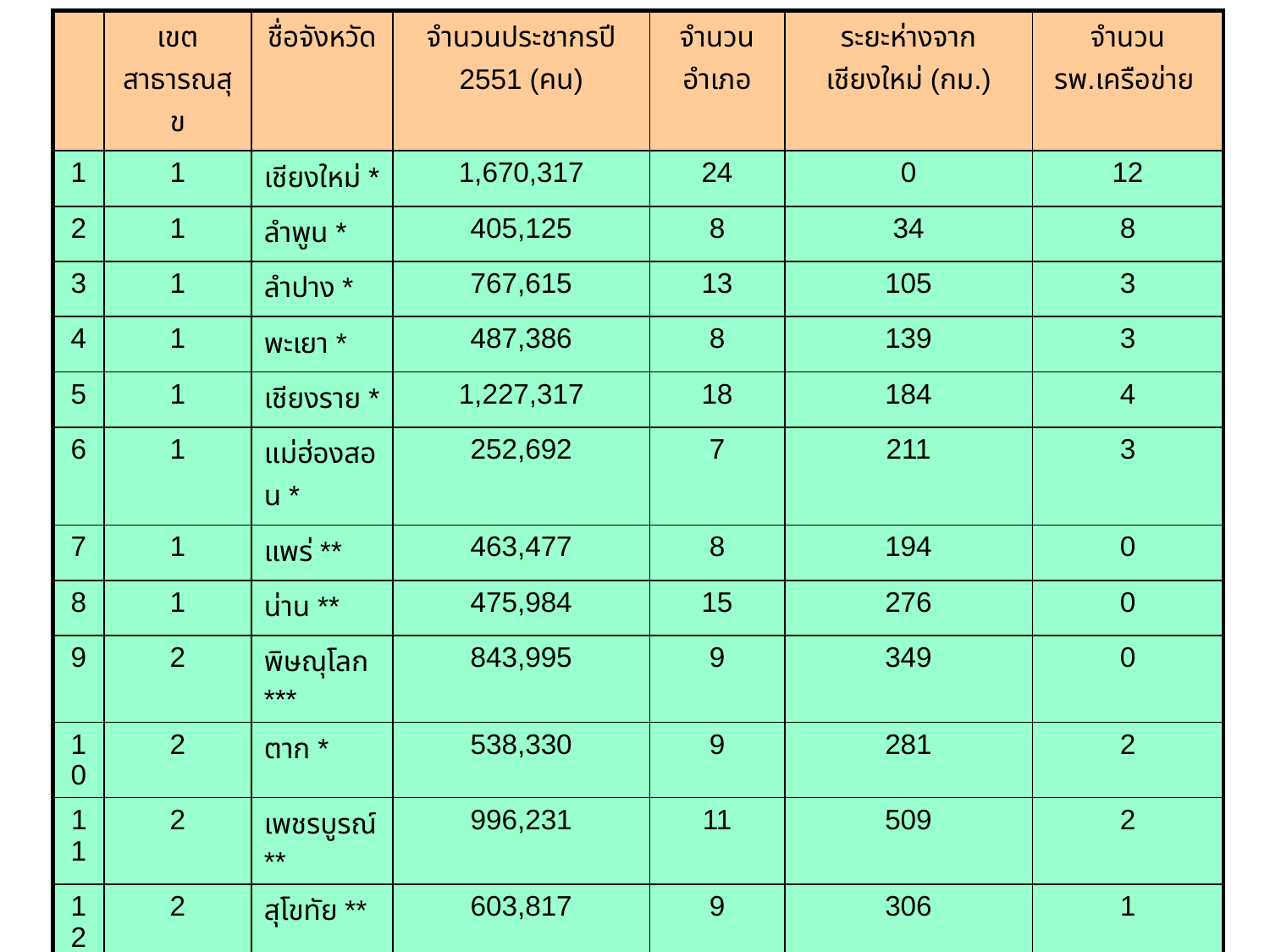

|  | เขตสาธารณสุข | ชื่อจังหวัด | จำนวนประชากรปี 2551 (คน) | จำนวนอำเภอ | ระยะห่างจากเชียงใหม่ (กม.) | จำนวนรพ.เครือข่าย |
| --- | --- | --- | --- | --- | --- | --- |
| 1 | 1 | เชียงใหม่ \* | 1,670,317 | 24 | 0 | 12 |
| 2 | 1 | ลำพูน \* | 405,125 | 8 | 34 | 8 |
| 3 | 1 | ลำปาง \* | 767,615 | 13 | 105 | 3 |
| 4 | 1 | พะเยา \* | 487,386 | 8 | 139 | 3 |
| 5 | 1 | เชียงราย \* | 1,227,317 | 18 | 184 | 4 |
| 6 | 1 | แม่ฮ่องสอน \* | 252,692 | 7 | 211 | 3 |
| 7 | 1 | แพร่ \*\* | 463,477 | 8 | 194 | 0 |
| 8 | 1 | น่าน \*\* | 475,984 | 15 | 276 | 0 |
| 9 | 2 | พิษณุโลก \*\*\* | 843,995 | 9 | 349 | 0 |
| 10 | 2 | ตาก \* | 538,330 | 9 | 281 | 2 |
| 11 | 2 | เพชรบูรณ์ \*\* | 996,231 | 11 | 509 | 2 |
| 12 | 2 | สุโขทัย \*\* | 603,817 | 9 | 306 | 1 |
| 13 | 2 | อุตรดิตถ์ \*\* | 464,205 | 9 | 248 | 0 |
|  | รวม |  | 9,196,491 |  |  | 38 |
ประชากร คือ รพ.ภาครัฐ ในภาคเหนือของประเทศไทย
กลุ่มตัวอย่าง คือ รพ.ทั่วไปและรพ.ชุมชน) ในภาคเหนือของไทย
                           ทั้งที่เป็นและไม่เป็นเครือข่ายจิตเวชชุมชนของรพ.สวนปรุง

6